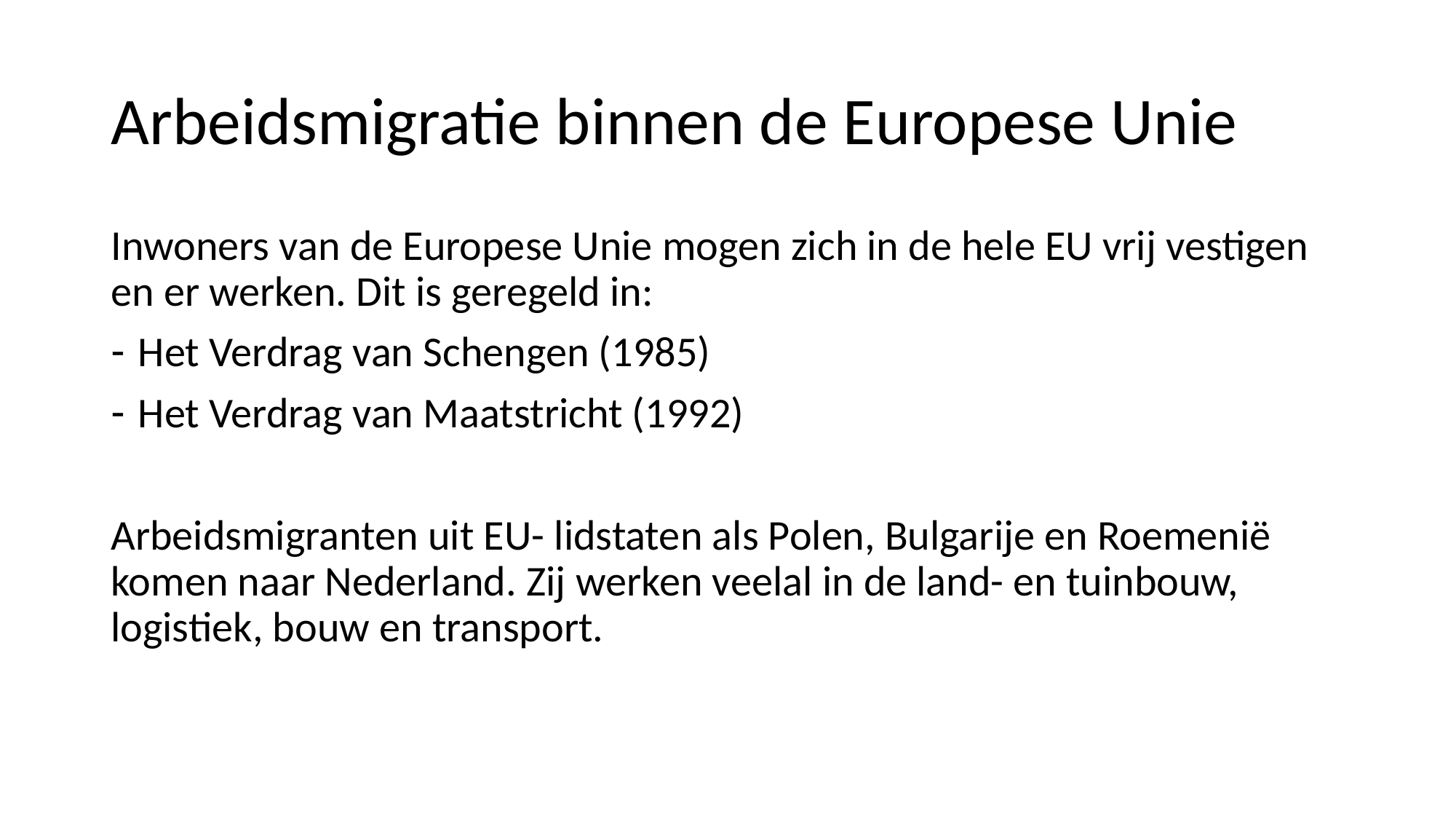

# Arbeidsmigratie binnen de Europese Unie
Inwoners van de Europese Unie mogen zich in de hele EU vrij vestigen en er werken. Dit is geregeld in:
Het Verdrag van Schengen (1985)
Het Verdrag van Maatstricht (1992)

Arbeidsmigranten uit EU- lidstaten als Polen, Bulgarije en Roemenië komen naar Nederland. Zij werken veelal in de land- en tuinbouw, logistiek, bouw en transport.